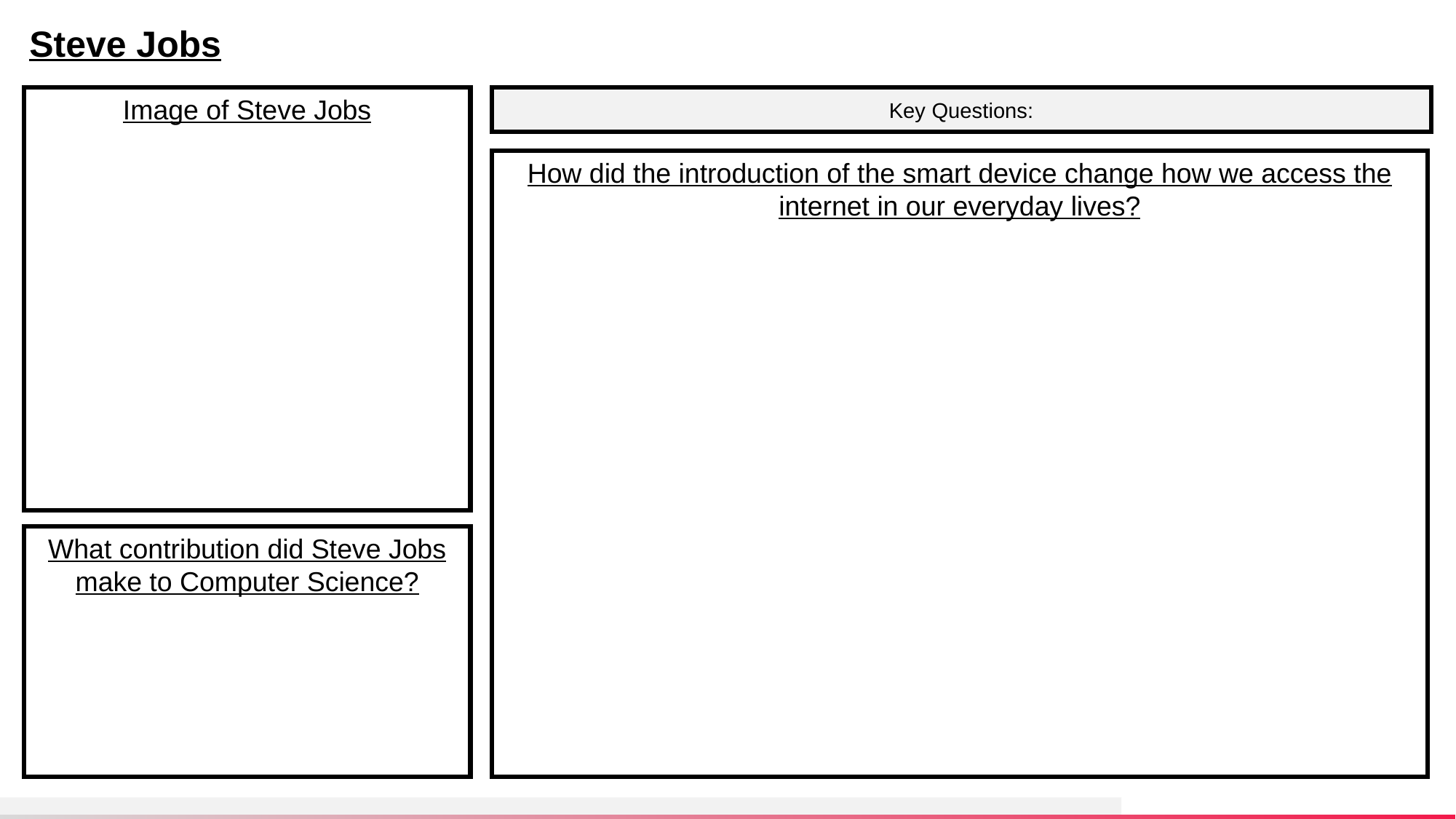

Steve Jobs
Image of Steve Jobs
Key Questions:
How did the introduction of the smart device change how we access the internet in our everyday lives?

What contribution did Steve Jobs make to Computer Science?